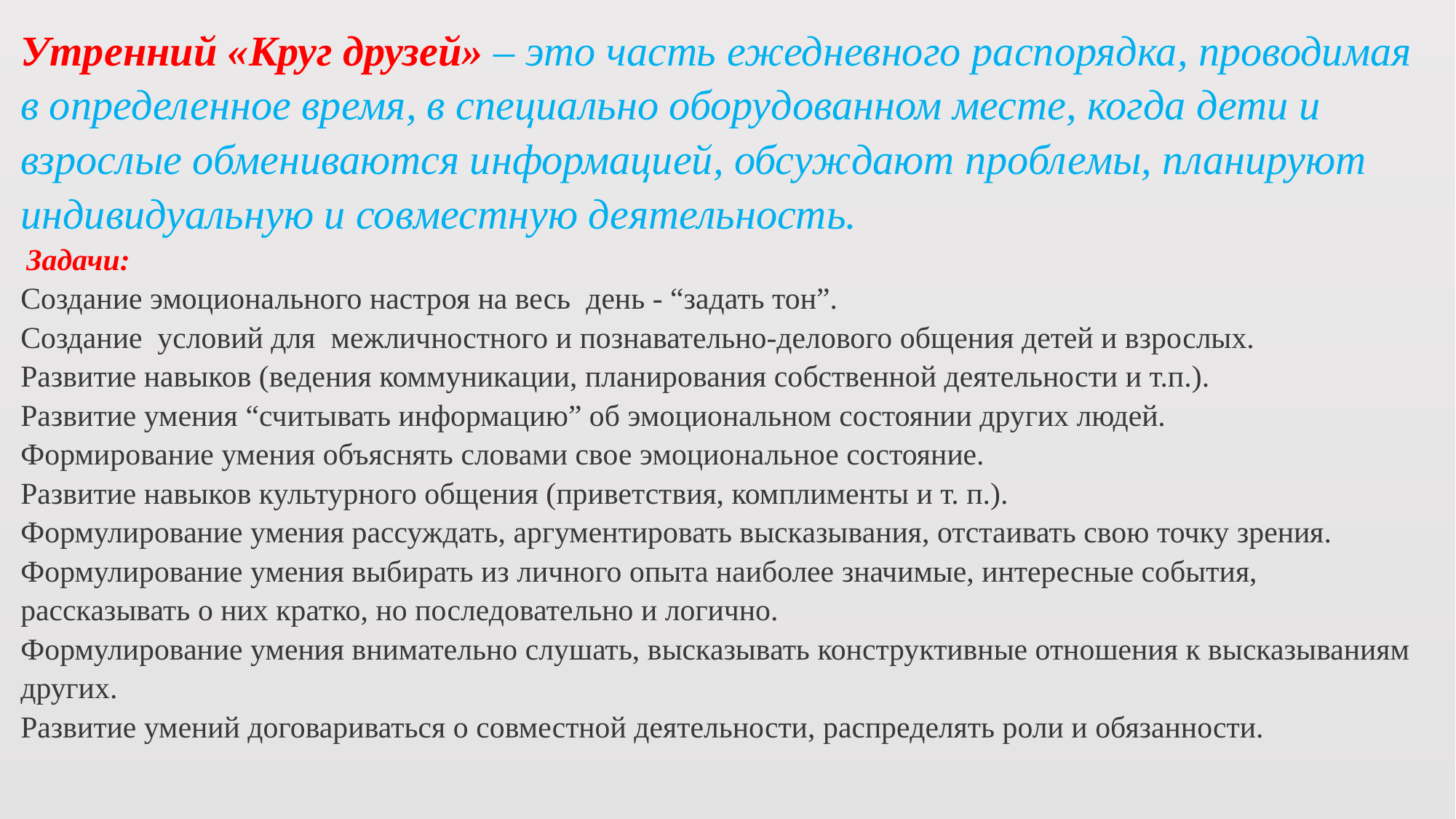

Утренний «Круг друзей» – это часть ежедневного распорядка, проводимая в определенное время, в специально оборудованном месте, когда дети и взрослые обмениваются информацией, обсуждают проблемы, планируют индивидуальную и совместную деятельность.
 Задачи:
Создание эмоционального настроя на весь  день - “задать тон”.
Создание  условий для  межличностного и познавательно-делового общения детей и взрослых.
Развитие навыков (ведения коммуникации, планирования собственной деятельности и т.п.).
Развитие умения “считывать информацию” об эмоциональном состоянии других людей.
Формирование умения объяснять словами свое эмоциональное состояние.
Развитие навыков культурного общения (приветствия, комплименты и т. п.).
Формулирование умения рассуждать, аргументировать высказывания, отстаивать свою точку зрения.
Формулирование умения выбирать из личного опыта наиболее значимые, интересные события, рассказывать о них кратко, но последовательно и логично.
Формулирование умения внимательно слушать, высказывать конструктивные отношения к высказываниям других.
Развитие умений договариваться о совместной деятельности, распределять роли и обязанности.